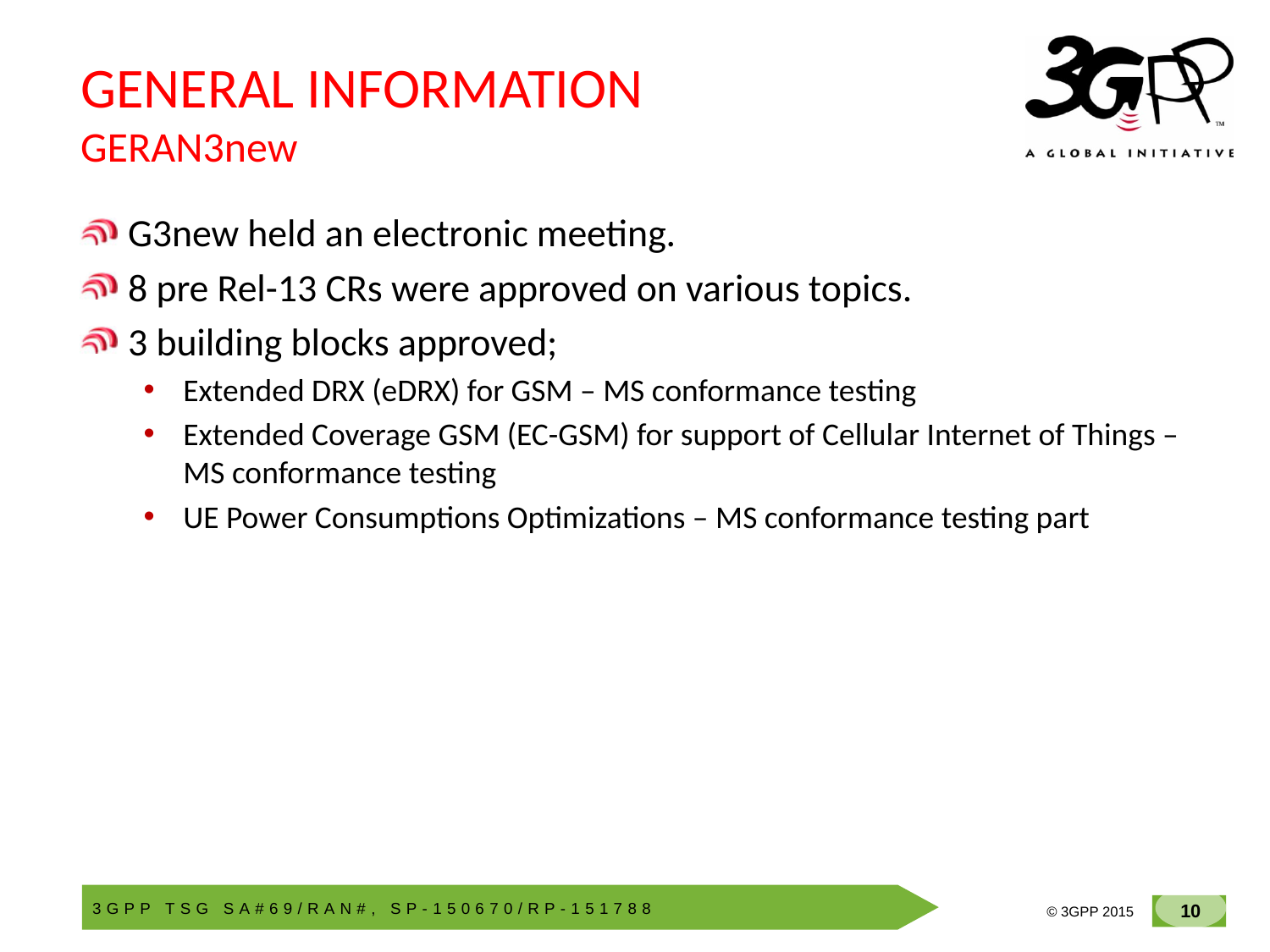

# GENERAL INFORMATION GERAN3new
G3new held an electronic meeting.
8 pre Rel-13 CRs were approved on various topics.
3 building blocks approved;
Extended DRX (eDRX) for GSM – MS conformance testing
Extended Coverage GSM (EC-GSM) for support of Cellular Internet of Things – MS conformance testing
UE Power Consumptions Optimizations – MS conformance testing part